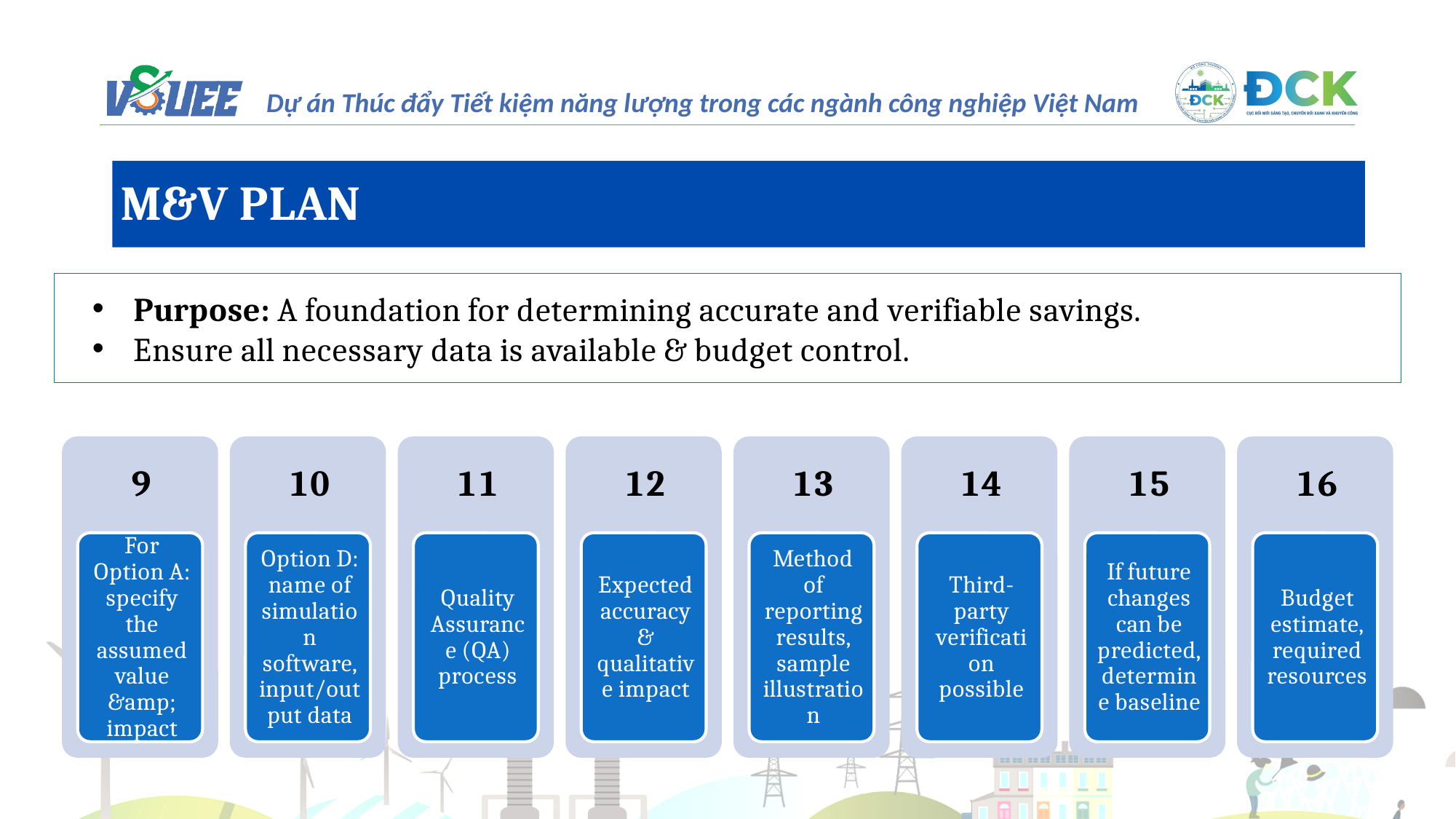

M&V PLAN
Purpose: A foundation for determining accurate and verifiable savings.
Ensure all necessary data is available & budget control.
9
For Option A: specify the assumed value &amp; impact
10
Option D: name of simulation software, input/output data
11
Quality Assurance (QA) process
12
Expected accuracy & qualitative impact
13
Method of reporting results, sample illustration
14
Third-party verification possible
15
If future changes can be predicted, determine baseline
16
Budget estimate, required resources